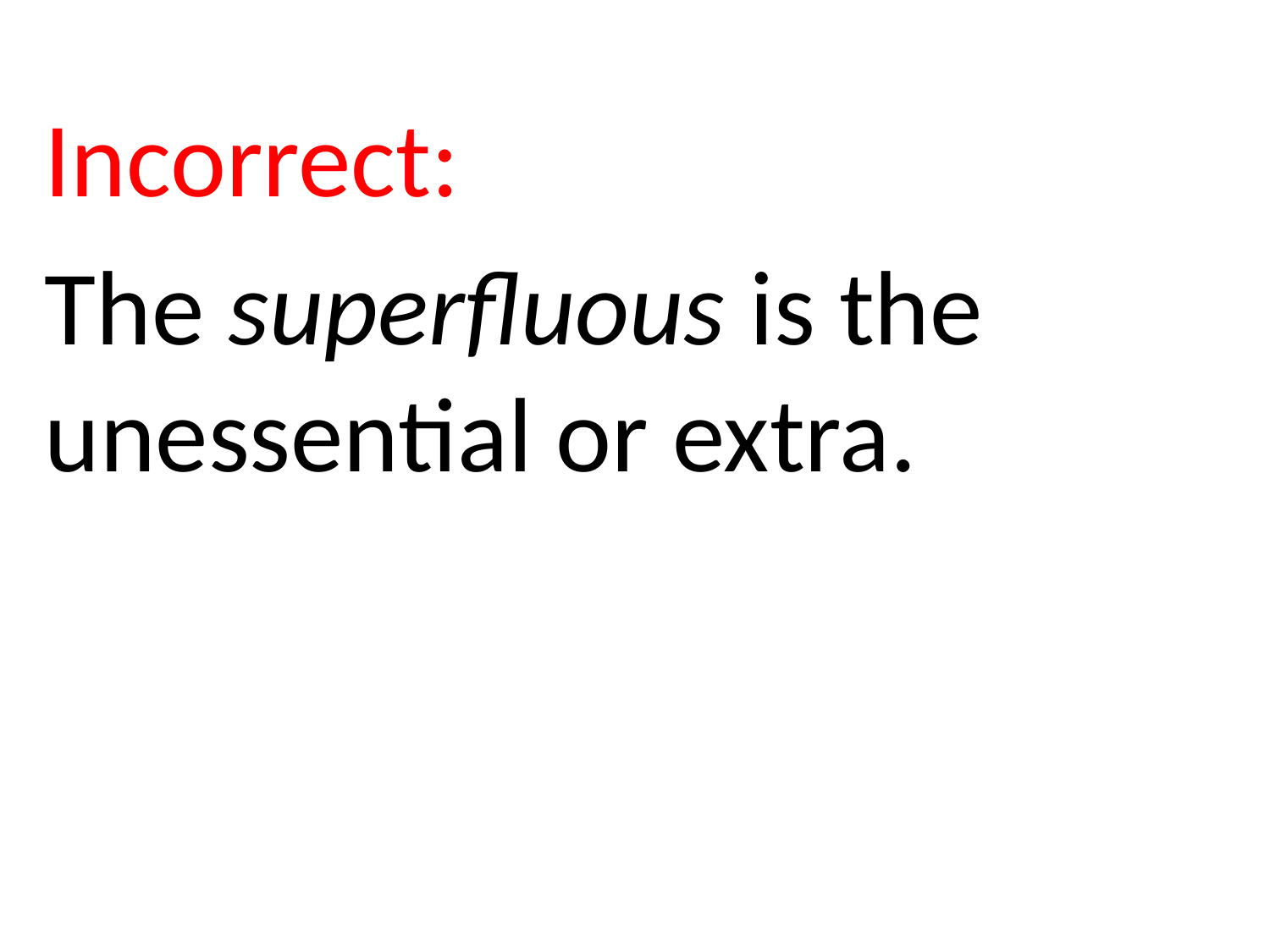

Incorrect:
The superfluous is the unessential or extra.